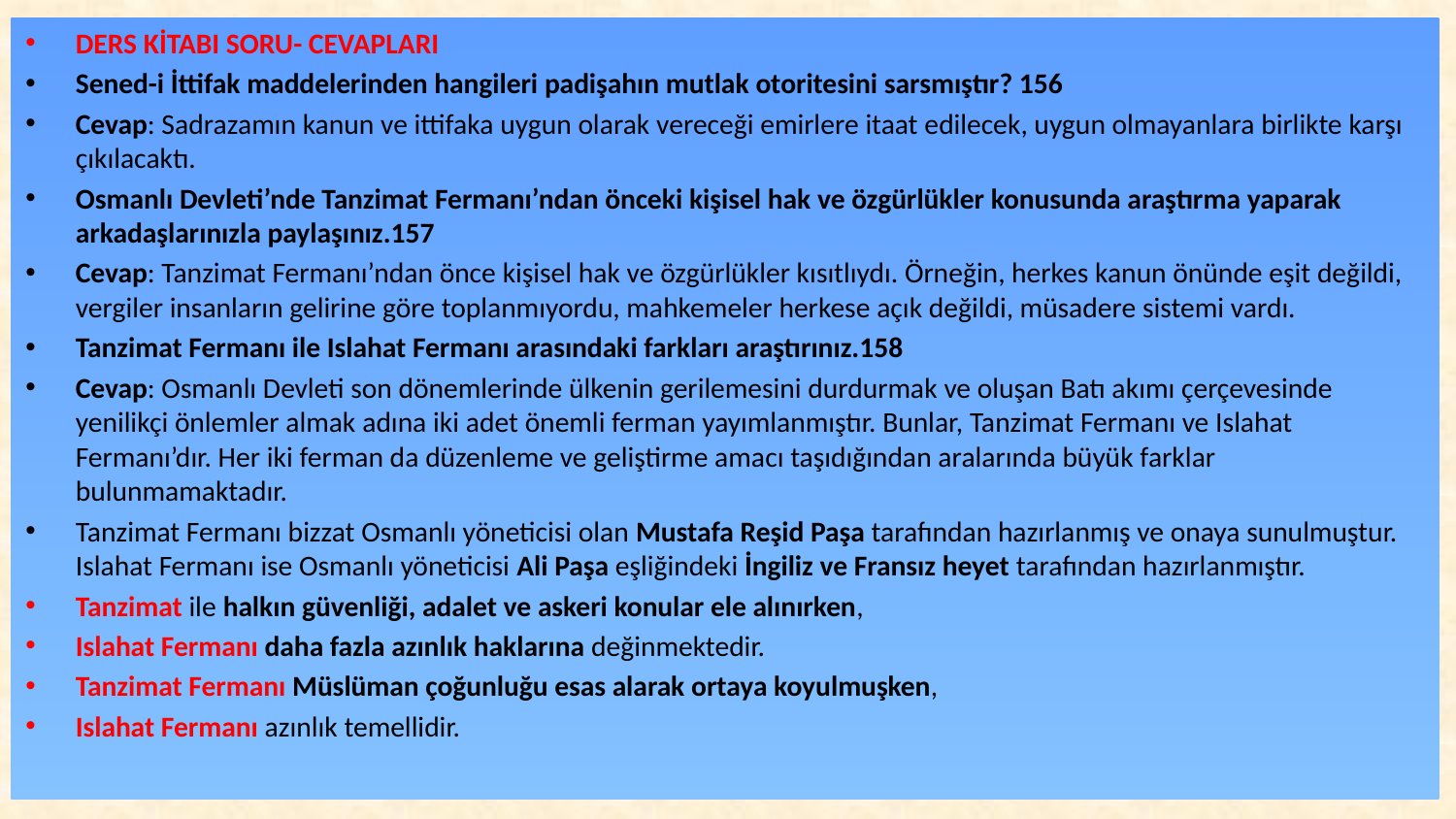

DERS KİTABI SORU- CEVAPLARI
Sened-i İttifak maddelerinden hangileri padişahın mutlak otoritesini sarsmıştır? 156
Cevap: Sadrazamın kanun ve ittifaka uygun olarak vereceği emirlere itaat edilecek, uygun olmayanlara birlikte karşı çıkılacaktı.
Osmanlı Devleti’nde Tanzimat Fermanı’ndan önceki kişisel hak ve özgürlükler konusunda araştırma yaparak arkadaşlarınızla paylaşınız.157
Cevap: Tanzimat Fermanı’ndan önce kişisel hak ve özgürlükler kısıtlıydı. Örneğin, herkes kanun önünde eşit değildi, vergiler insanların gelirine göre toplanmıyordu, mahkemeler herkese açık değildi, müsadere sistemi vardı.
Tanzimat Fermanı ile Islahat Fermanı arasındaki farkları araştırınız.158
Cevap: Osmanlı Devleti son dönemlerinde ülkenin gerilemesini durdurmak ve oluşan Batı akımı çerçevesinde yenilikçi önlemler almak adına iki adet önemli ferman yayımlanmıştır. Bunlar, Tanzimat Fermanı ve Islahat Fermanı’dır. Her iki ferman da düzenleme ve geliştirme amacı taşıdığından aralarında büyük farklar bulunmamaktadır.
Tanzimat Fermanı bizzat Osmanlı yöneticisi olan Mustafa Reşid Paşa tarafından hazırlanmış ve onaya sunulmuştur. Islahat Fermanı ise Osmanlı yöneticisi Ali Paşa eşliğindeki İngiliz ve Fransız heyet tarafından hazırlanmıştır.
Tanzimat ile halkın güvenliği, adalet ve askeri konular ele alınırken,
Islahat Fermanı daha fazla azınlık haklarına değinmektedir.
Tanzimat Fermanı Müslüman çoğunluğu esas alarak ortaya koyulmuşken,
Islahat Fermanı azınlık temellidir.